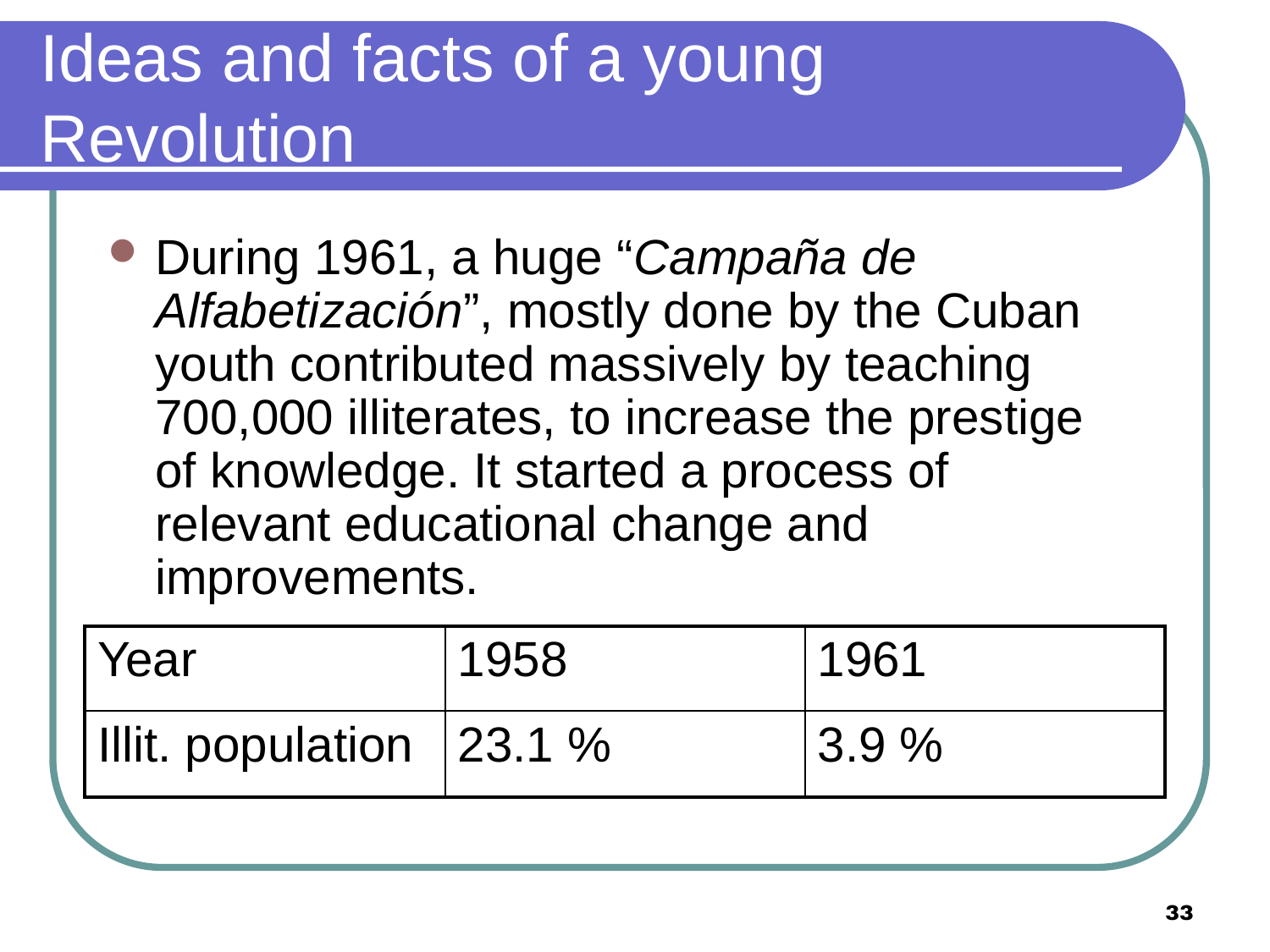

# Ideas and facts of a young Revolution
During 1961, a huge “Campaña de Alfabetización”, mostly done by the Cuban youth contributed massively by teaching 700,000 illiterates, to increase the prestige of knowledge. It started a process of relevant educational change and improvements.

| Year | 1958 | 1961 |
| --- | --- | --- |
| Illit. population | 23.1 % | 3.9 % |
33